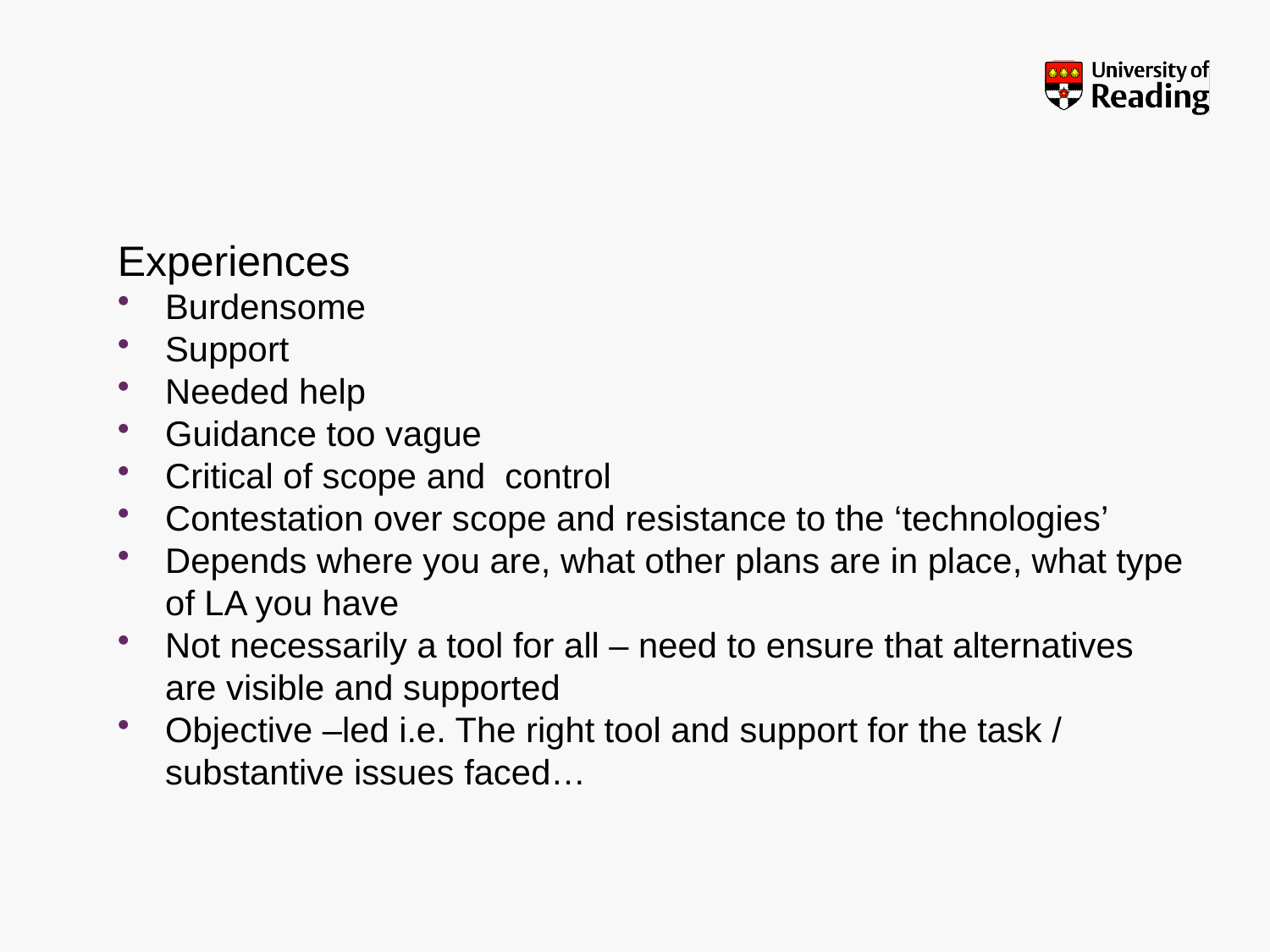

Experiences
Burdensome
Support
Needed help
Guidance too vague
Critical of scope and  control
Contestation over scope and resistance to the ‘technologies’
Depends where you are, what other plans are in place, what type of LA you have
Not necessarily a tool for all – need to ensure that alternatives are visible and supported
Objective –led i.e. The right tool and support for the task /  substantive issues faced…